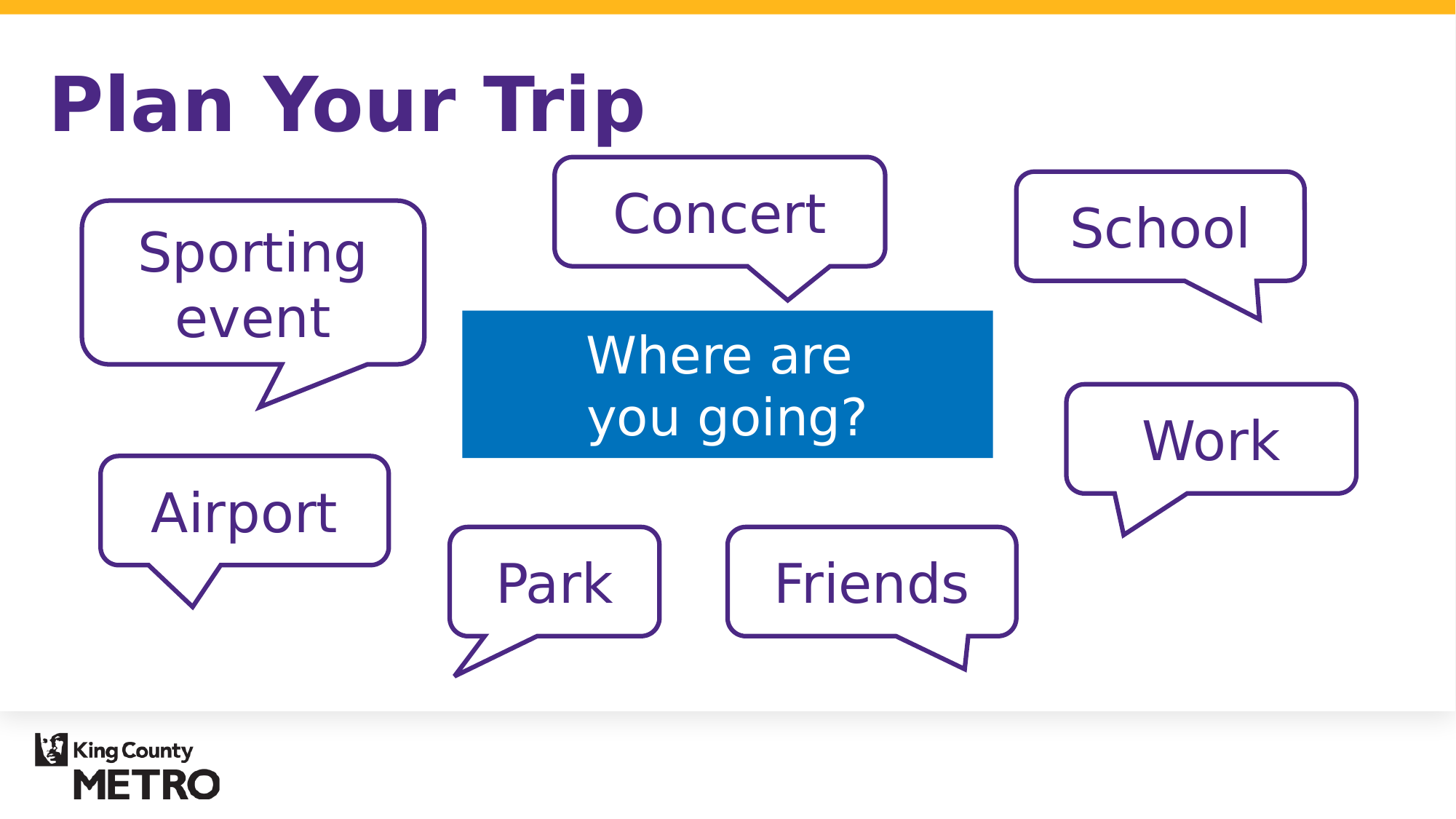

Plan Your Trip
Concert
School
Sporting event
Where are
you going?
Work
Airport
Park
Friends